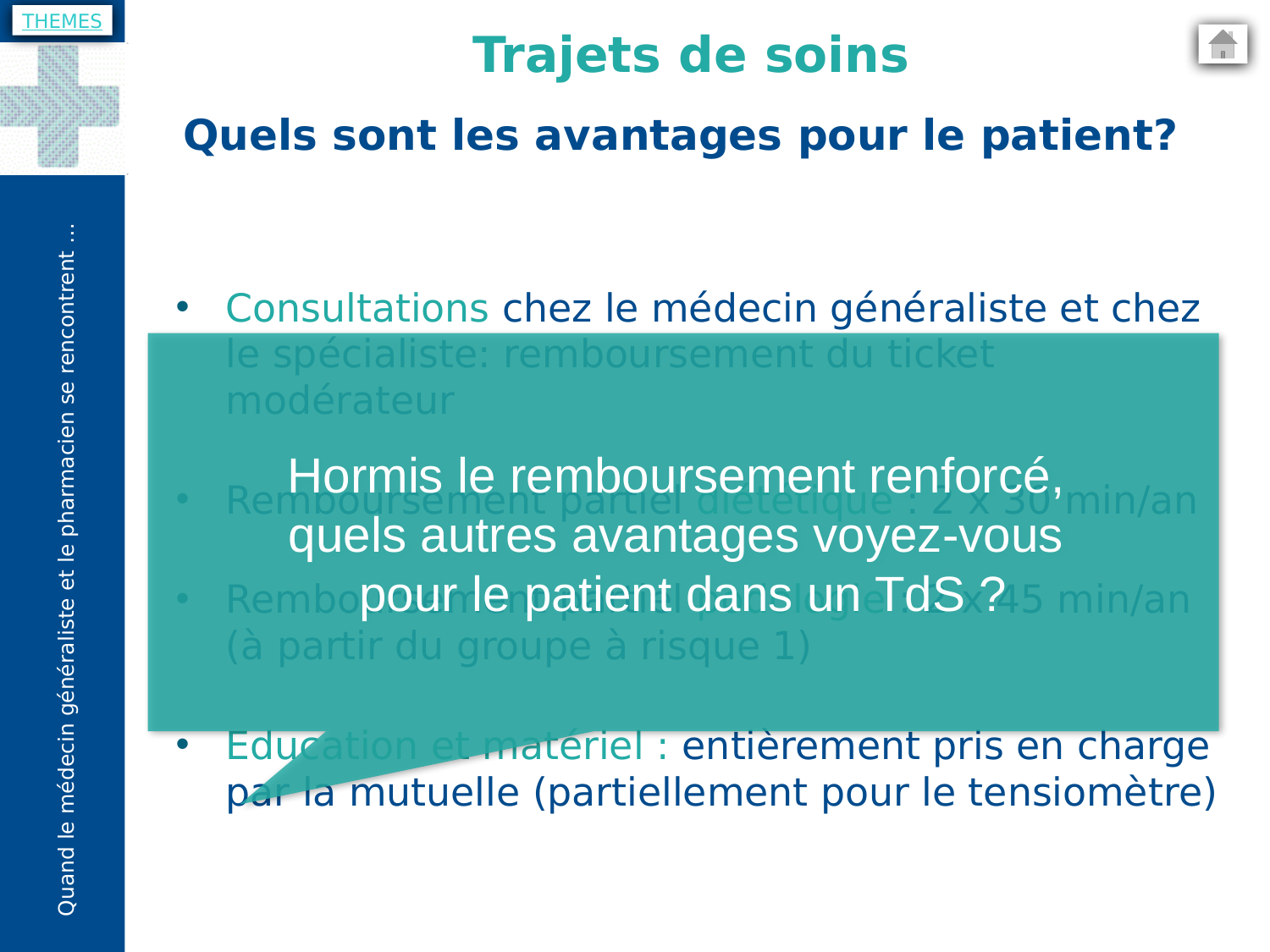

THEMES
Trajets de soins

Quels sont les avantages pour le patient?
Consultations chez le médecin généraliste et chez le spécialiste: remboursement du ticket modérateur
Remboursement partiel diététique : 2 x 30 min/an
Remboursement partiel podologie : 2 x 45 min/an (à partir du groupe à risque 1)
Education et matériel : entièrement pris en charge par la mutuelle (partiellement pour le tensiomètre)

Hormis le remboursement renforcé,
quels autres avantages voyez-vous
pour le patient dans un TdS ?